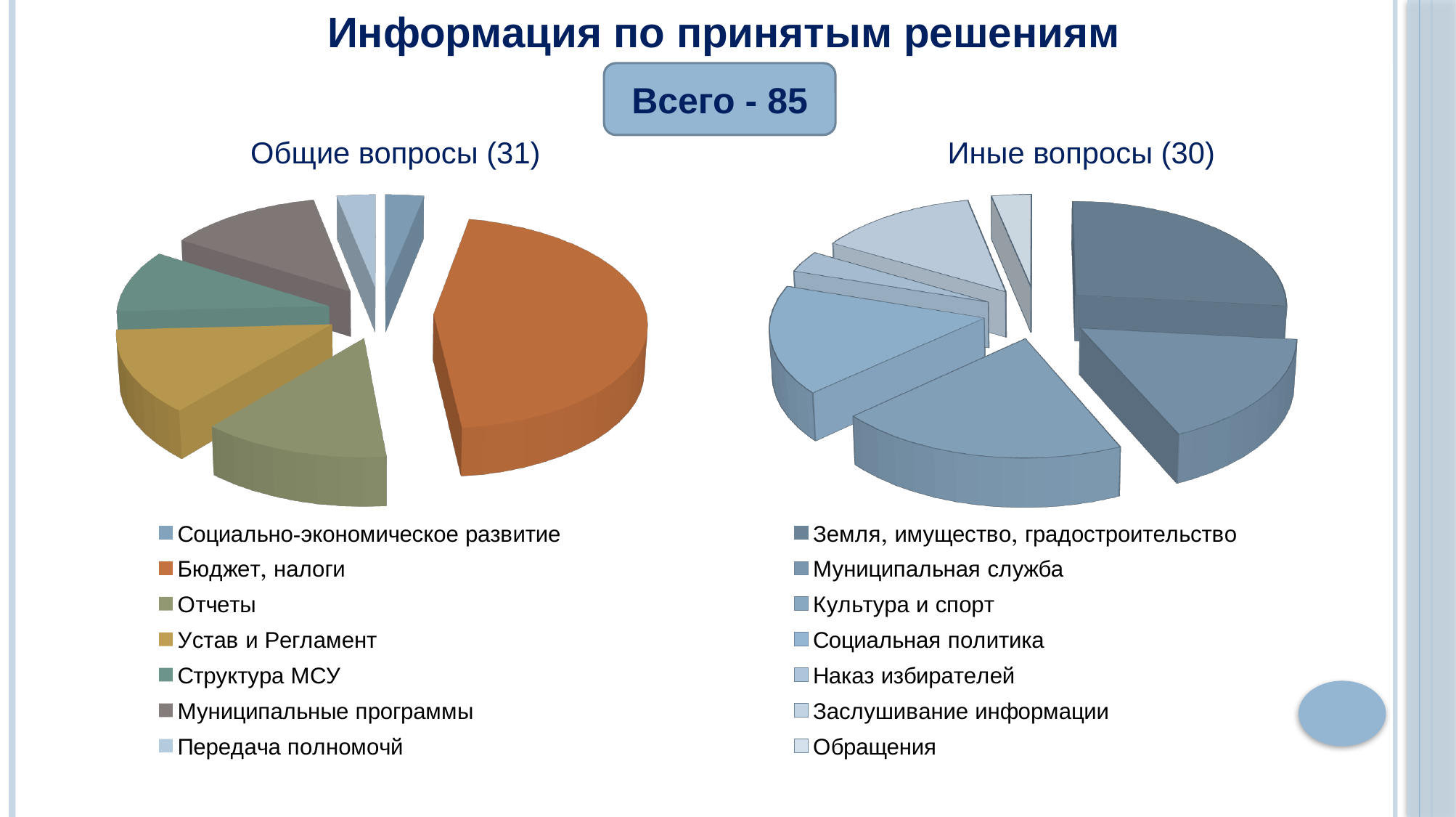

Информация по принятым решениям
Всего - 85
Общие вопросы (31)
Иные вопросы (30)

[unsupported chart]

[unsupported chart]